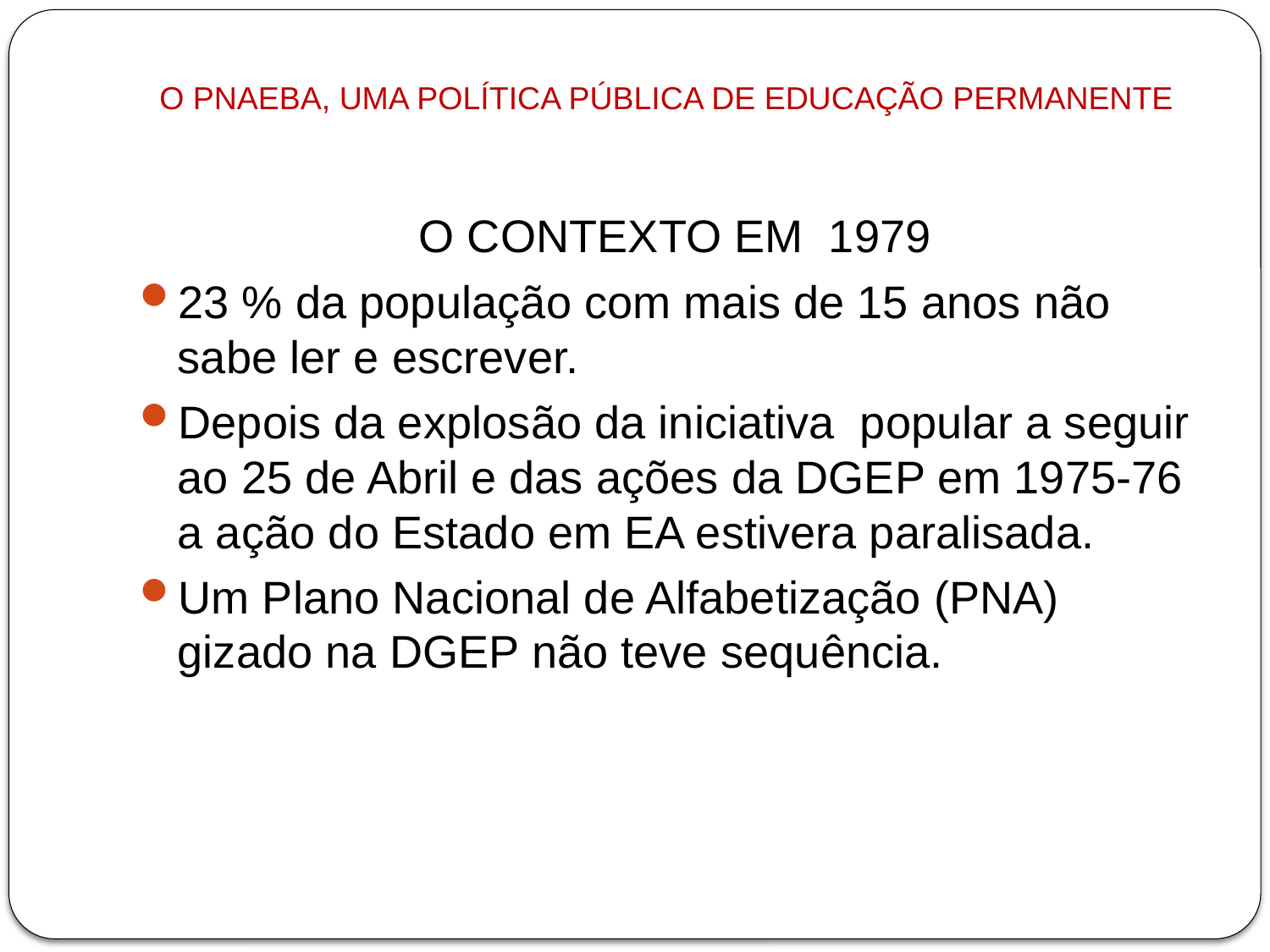

# O PNAEBA, UMA POLÍTICA PÚBLICA DE EDUCAÇÃO PERMANENTE
                      O CONTEXTO EM  1979
23 % da população com mais de 15 anos não sabe ler e escrever.
Depois da explosão da iniciativa  popular a seguir ao 25 de Abril e das ações da DGEP em 1975-76 a ação do Estado em EA estivera paralisada.
Um Plano Nacional de Alfabetização (PNA) gizado na DGEP não teve sequência.